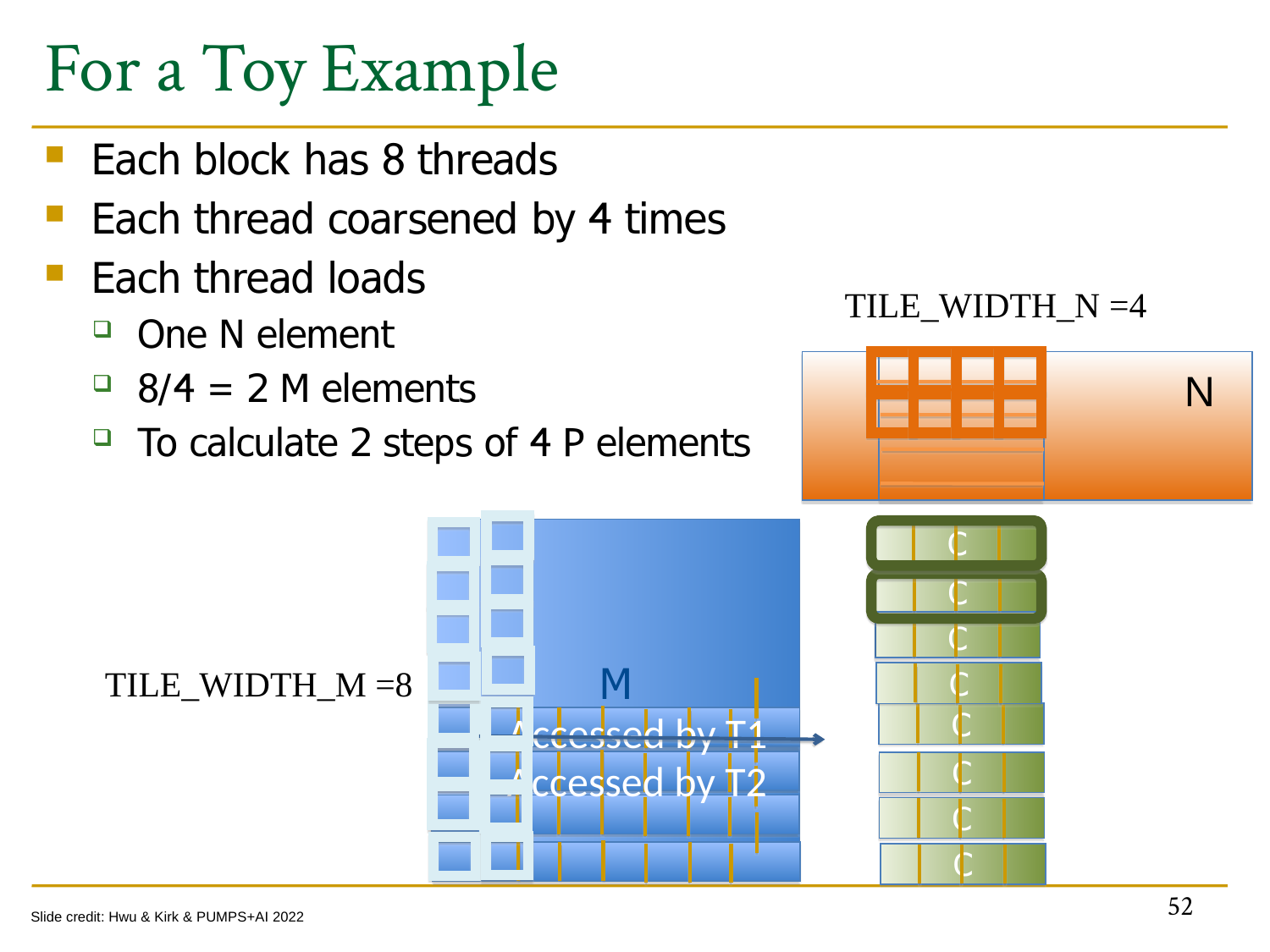

# For a Toy Example
Each block has 8 threads
Each thread coarsened by 4 times
Each thread loads
One N element
8/4 = 2 M elements
To calculate 2 steps of 4 P elements

TILE_WIDTH_N =4
B

N

M

C

C

C

TILE_WIDTH_M =8

C

Accessed by T1

C

Accessed by T2

C

C

C
52
Slide credit: Hwu & Kirk & PUMPS+AI 2022